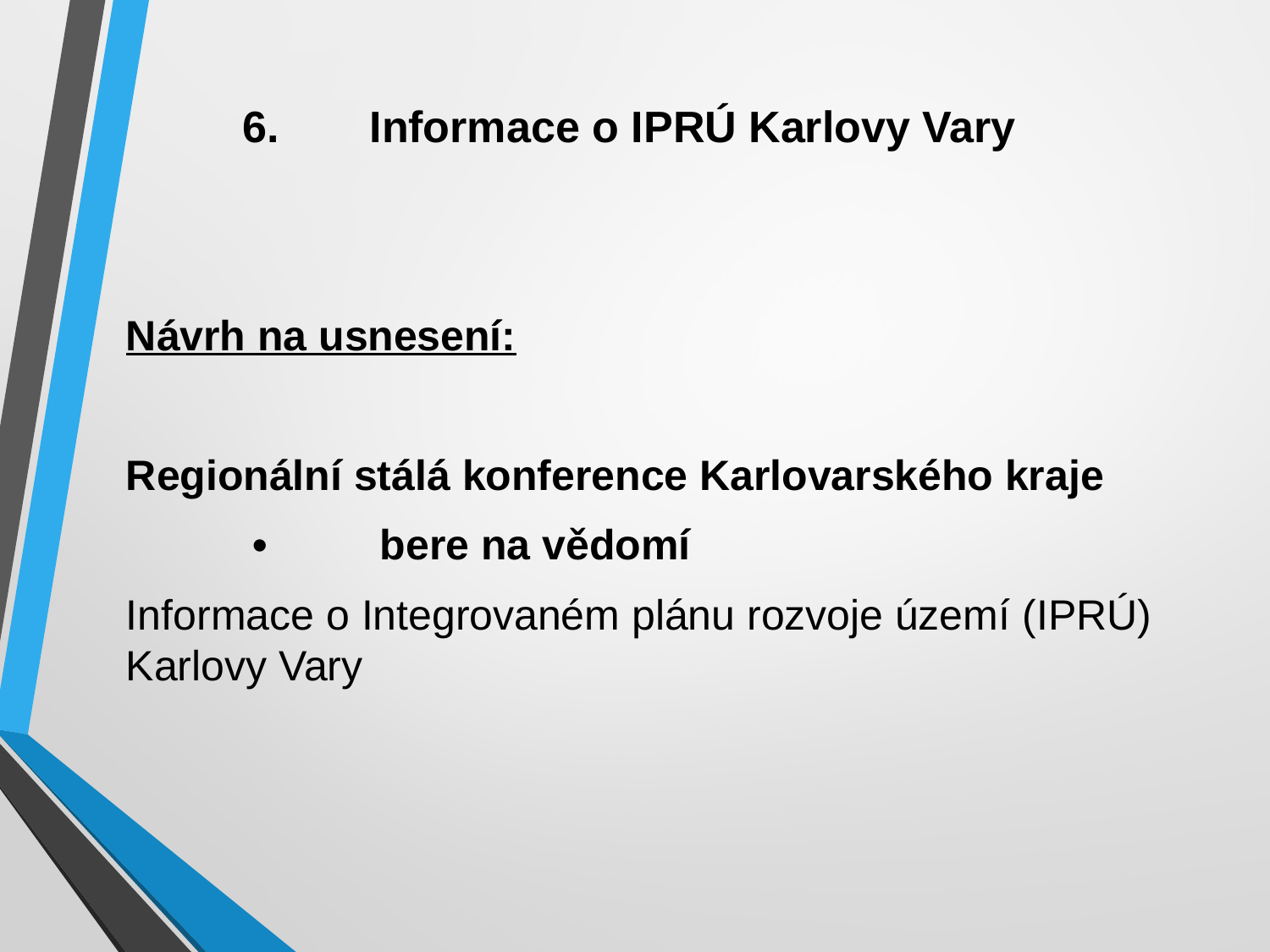

# 6.	Informace o IPRÚ Karlovy Vary
Návrh na usnesení:

Regionální stálá konference Karlovarského kraje
	•	bere na vědomí
Informace o Integrovaném plánu rozvoje území (IPRÚ) Karlovy Vary